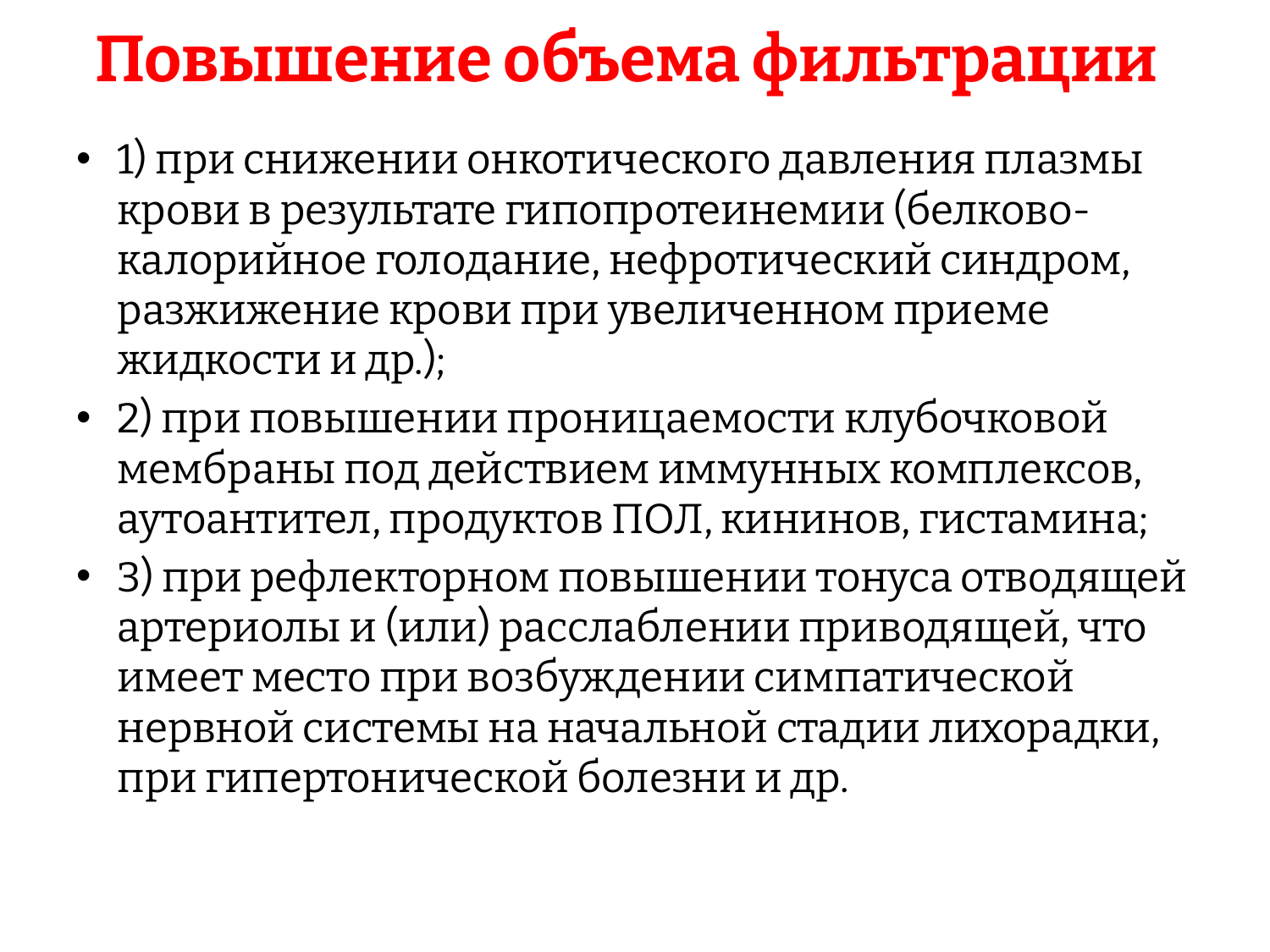

# Повышение объема фильтрации
1) при снижении онкотического давления плазмы крови в результате гипопротеинемии (белково-калорийное голодание, нефротический синдром, разжижение крови при увеличенном приеме жидкости и др.);
2) при повышении проницаемости клубочковой мембраны под действием иммунных комплексов, аутоантител, продуктов ПОЛ, кининов, гистамина;
3) при рефлекторном повышении тонуса отводящей артериолы и (или) расслаблении приводящей, что имеет место при возбуждении симпатической нервной системы на начальной стадии лихорадки, при гипертонической болезни и др.